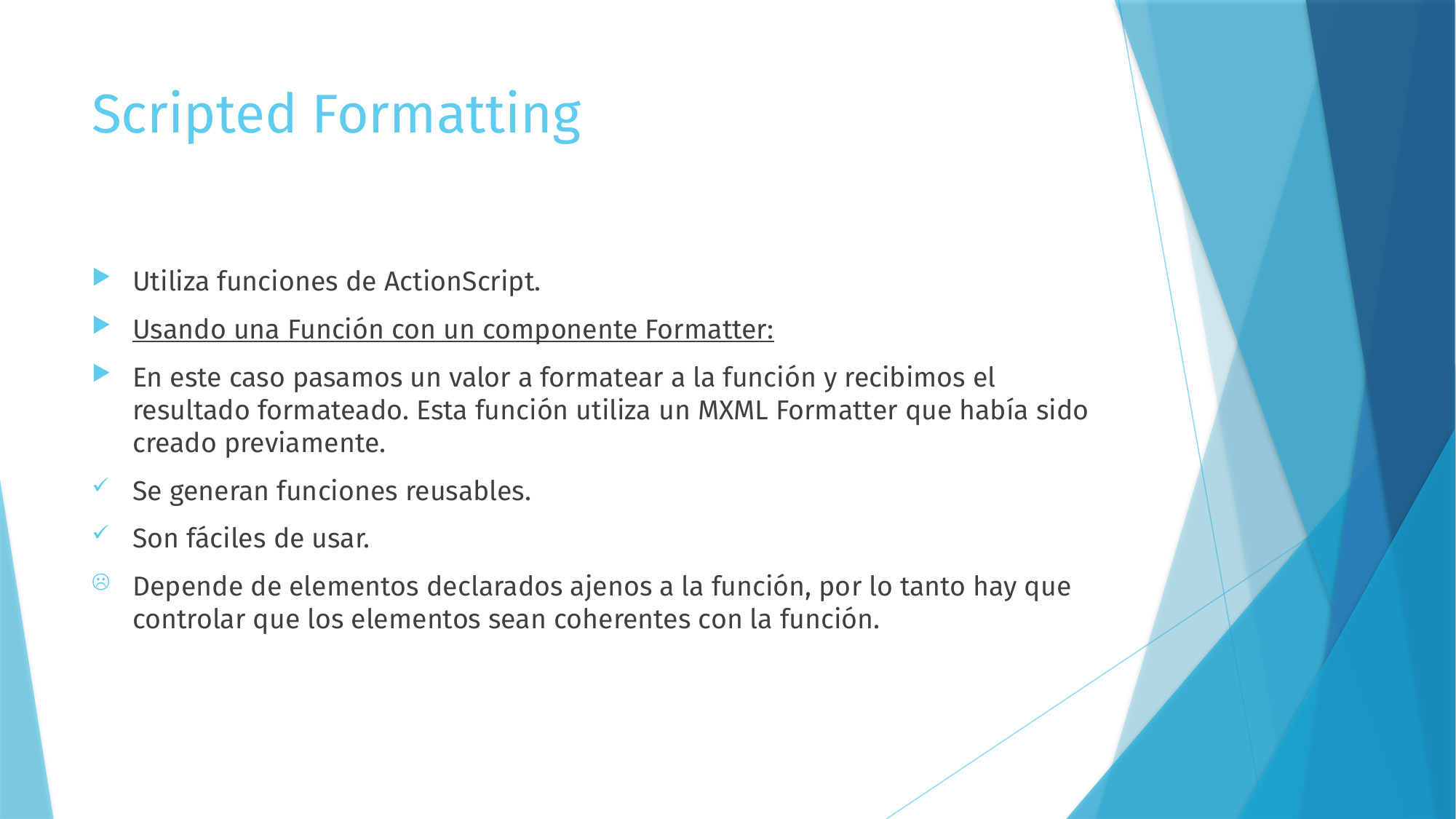

# Scripted Formatting
Utiliza funciones de ActionScript.
Usando una Función con un componente Formatter:
En este caso pasamos un valor a formatear a la función y recibimos el resultado formateado. Esta función utiliza un MXML Formatter que había sido creado previamente.
Se generan funciones reusables.
Son fáciles de usar.
Depende de elementos declarados ajenos a la función, por lo tanto hay que controlar que los elementos sean coherentes con la función.